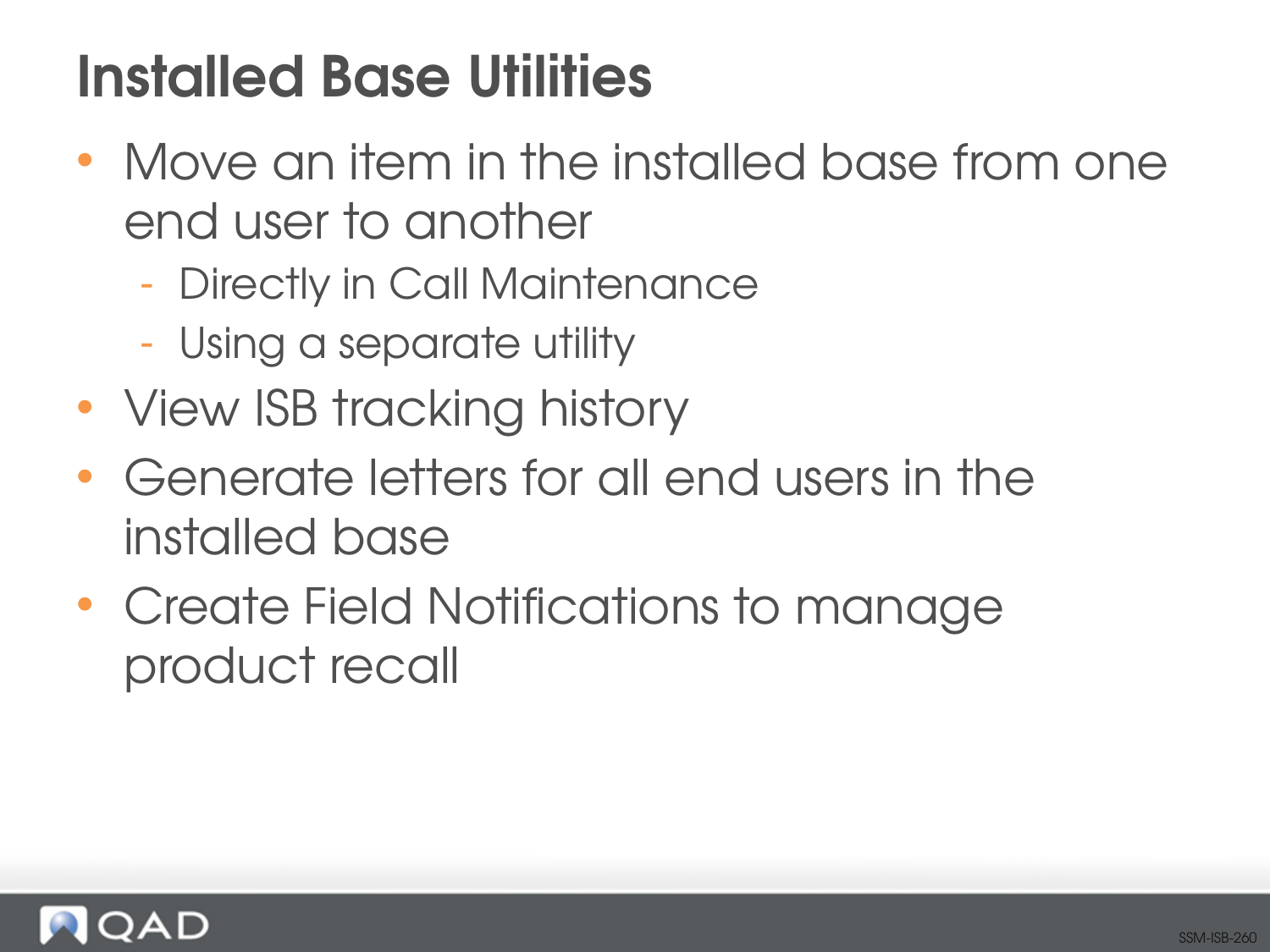

# Installed Base Utilities
Move an item in the installed base from one end user to another
Directly in Call Maintenance
Using a separate utility
View ISB tracking history
Generate letters for all end users in the installed base
Create Field Notifications to manage product recall

SSM-ISB-260